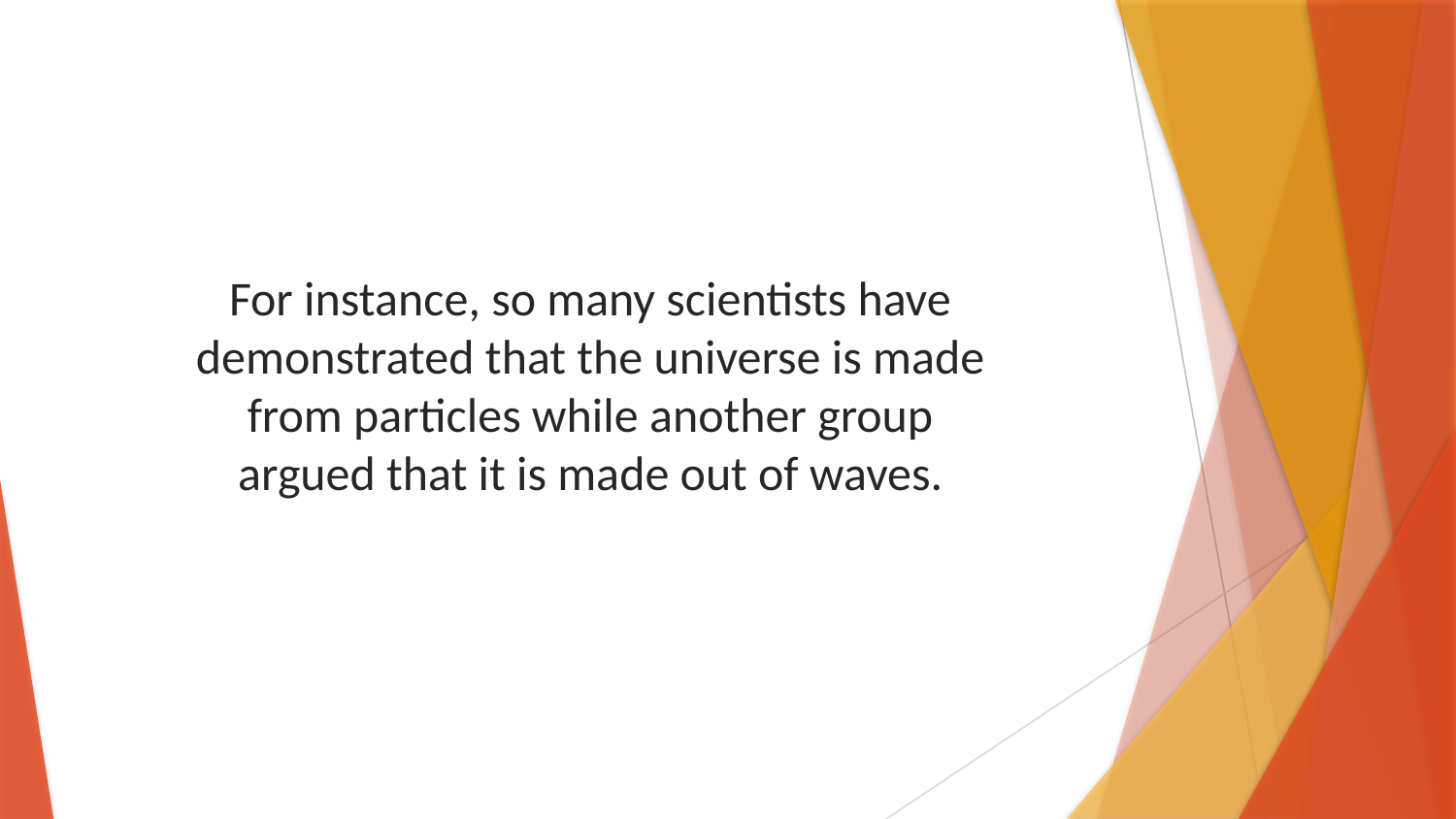

For instance, so many scientists have demonstrated that the universe is made from particles while another group argued that it is made out of waves.